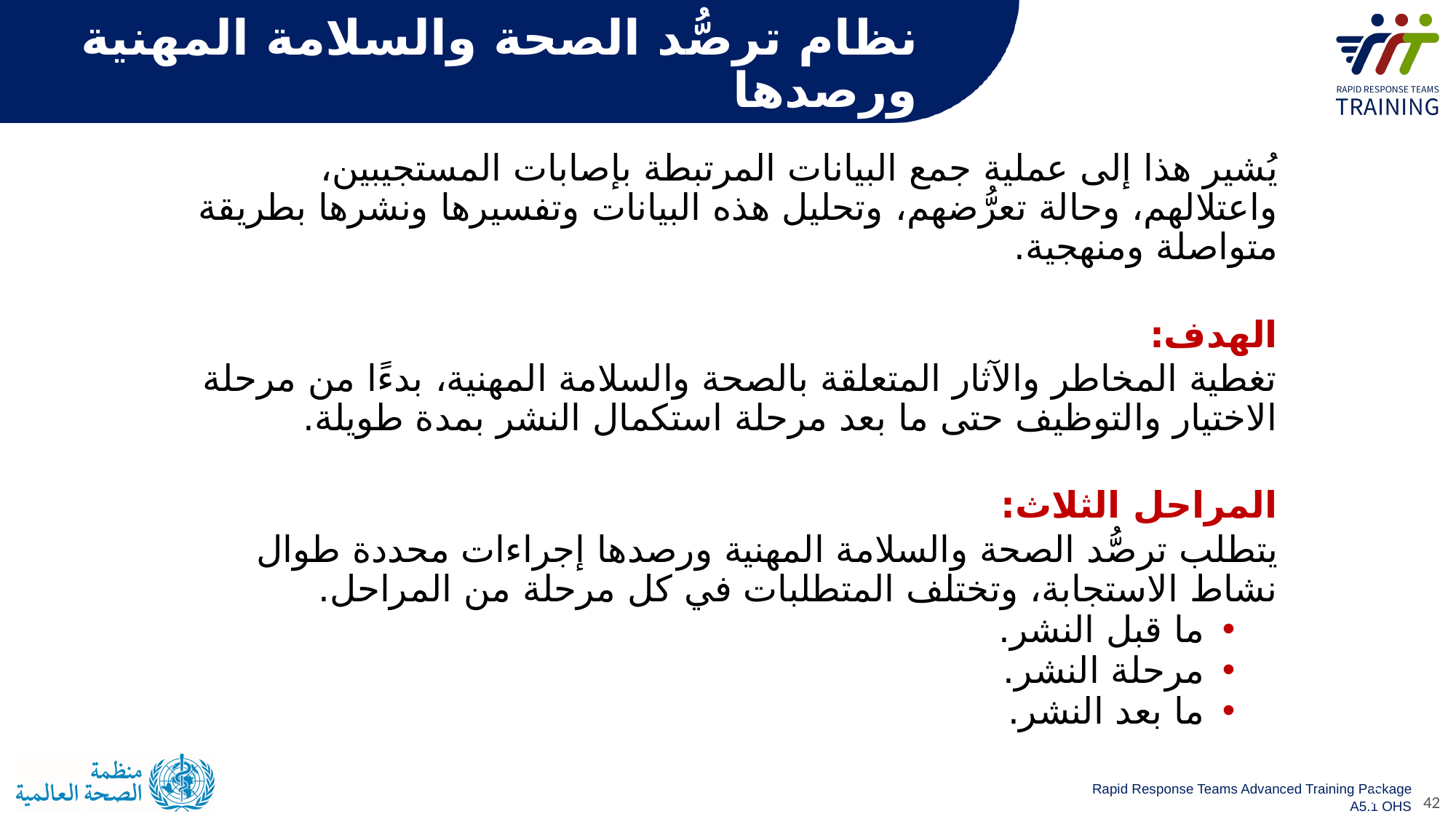

نظام ترصُّد الصحة والسلامة المهنية ورصدها
يُشير هذا إلى عملية جمع البيانات المرتبطة بإصابات المستجيبين، واعتلالهم، وحالة تعرُّضهم، وتحليل هذه البيانات وتفسيرها ونشرها بطريقة متواصلة ومنهجية.

الهدف:
تغطية المخاطر والآثار المتعلقة بالصحة والسلامة المهنية، بدءًا من مرحلة الاختيار والتوظيف حتى ما بعد مرحلة استكمال النشر بمدة طويلة.

المراحل الثلاث:
يتطلب ترصُّد الصحة والسلامة المهنية ورصدها إجراءات محددة طوال نشاط الاستجابة، وتختلف المتطلبات في كل مرحلة من المراحل.
ما قبل النشر.
مرحلة النشر.
ما بعد النشر.
42